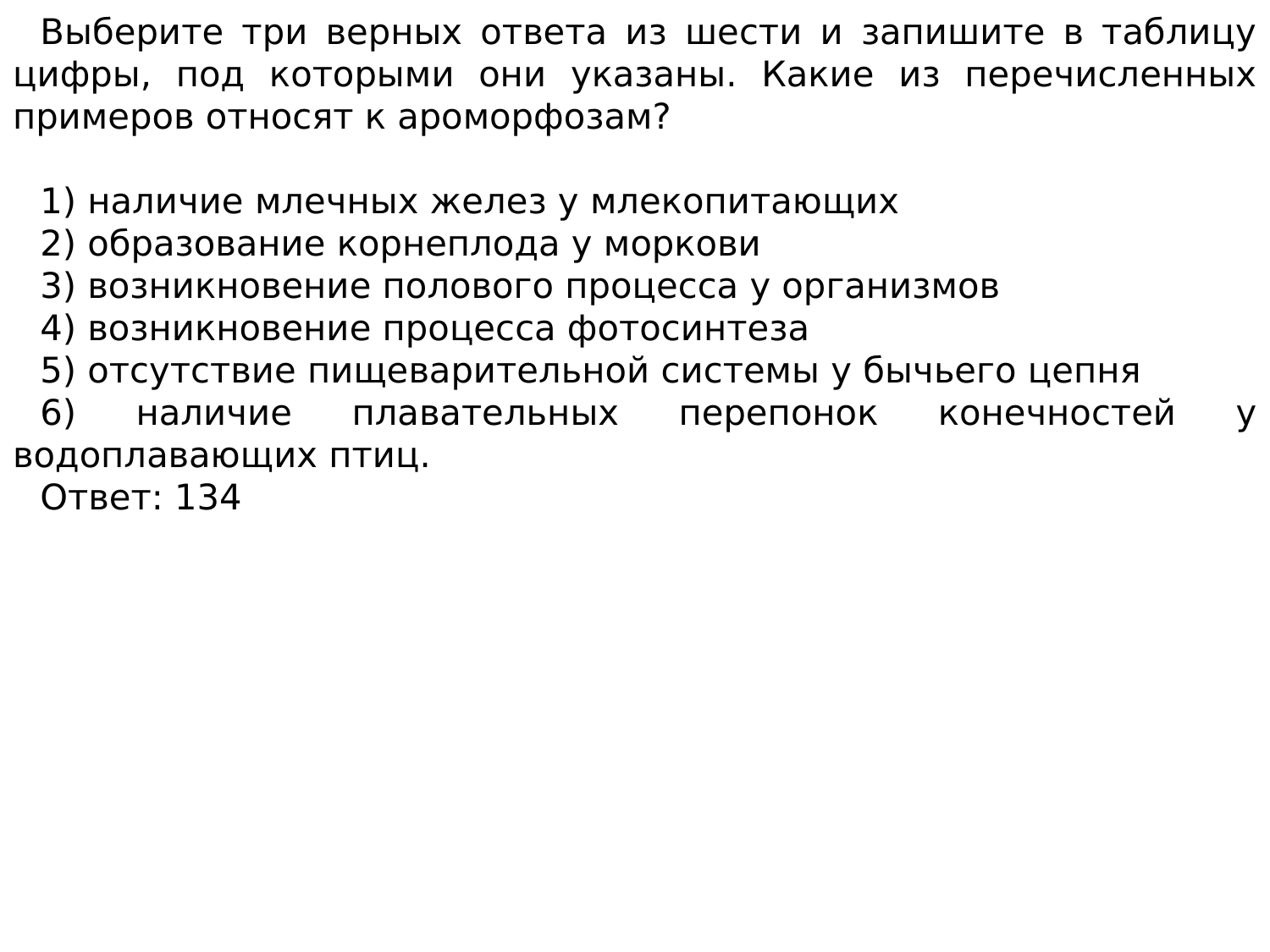

Выберите три верных ответа из шести и запишите в таблицу цифры, под которыми они указаны. Какие из перечисленных примеров относят к ароморфозам?

1) наличие млечных желез у млекопитающих
2) образование корнеплода у моркови
3) возникновение полового процесса у организмов
4) возникновение процесса фотосинтеза
5) отсутствие пищеварительной системы у бычьего цепня
6) наличие плавательных перепонок конечностей у водоплавающих птиц.
Ответ: 134